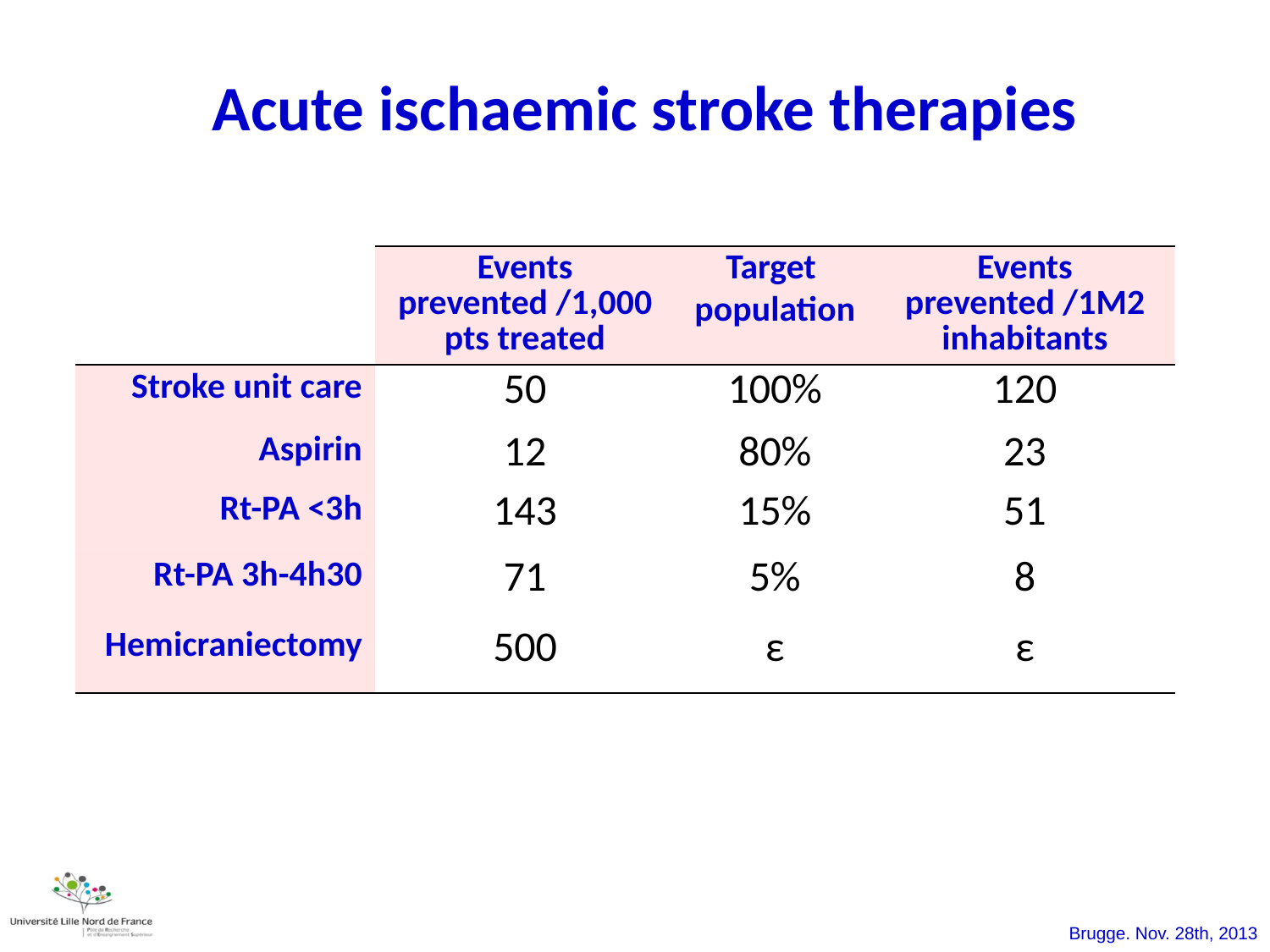

Acute ischaemic stroke therapies
|  | Events prevented /1,000 pts treated | Target population | Events prevented /1M2 inhabitants |
| --- | --- | --- | --- |
| Stroke unit care | 50 | 100% | 120 |
| Aspirin | 12 | 80% | 23 |
| Rt-PA <3h | 143 | 15% | 51 |
| Rt-PA 3h-4h30 | 71 | 5% | 8 |
| Hemicraniectomy | 500 | ε | ε |